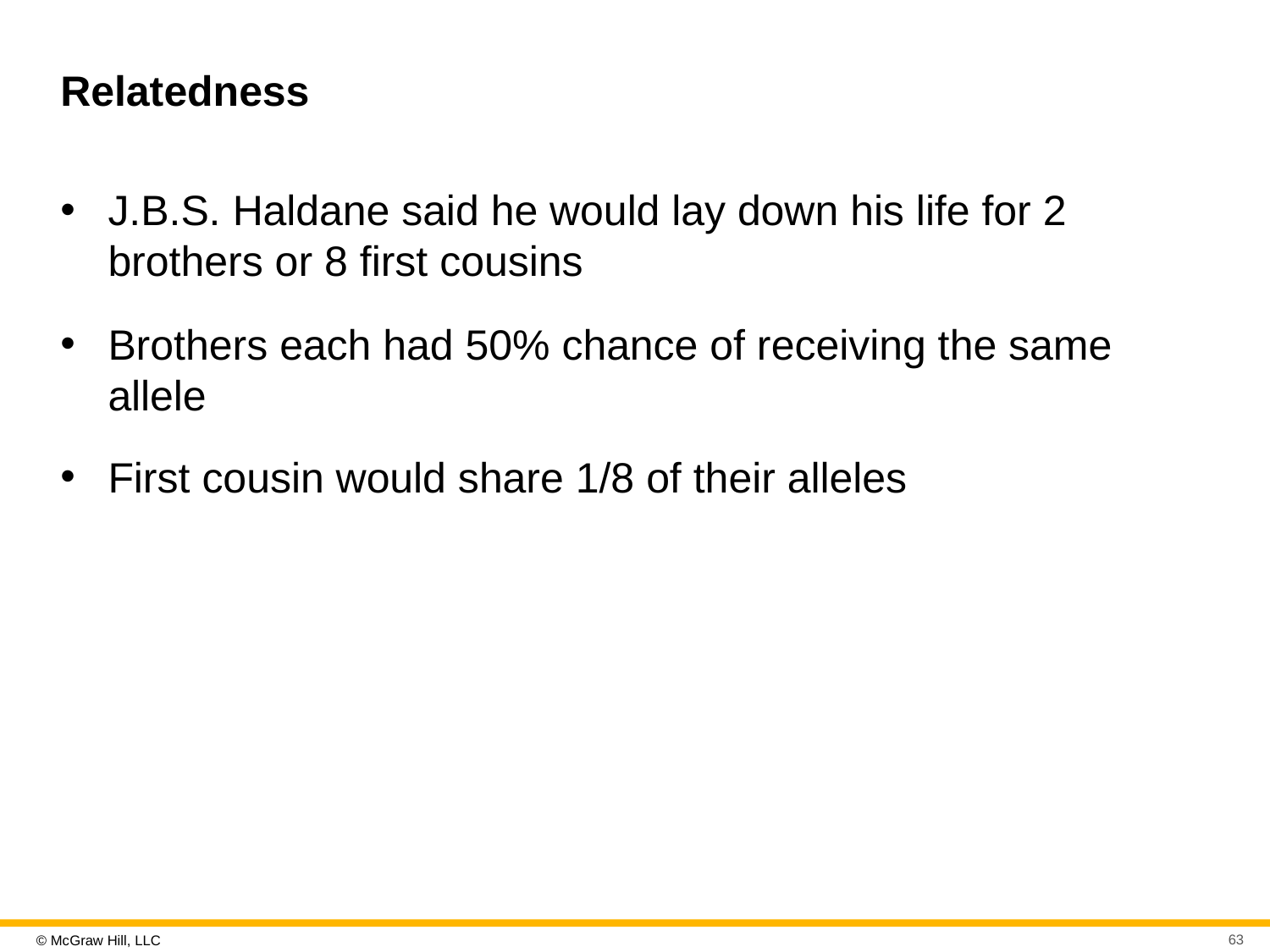

# Relatedness
J.B.S. Haldane said he would lay down his life for 2 brothers or 8 first cousins
Brothers each had 50% chance of receiving the same allele
First cousin would share 1/8 of their alleles
63